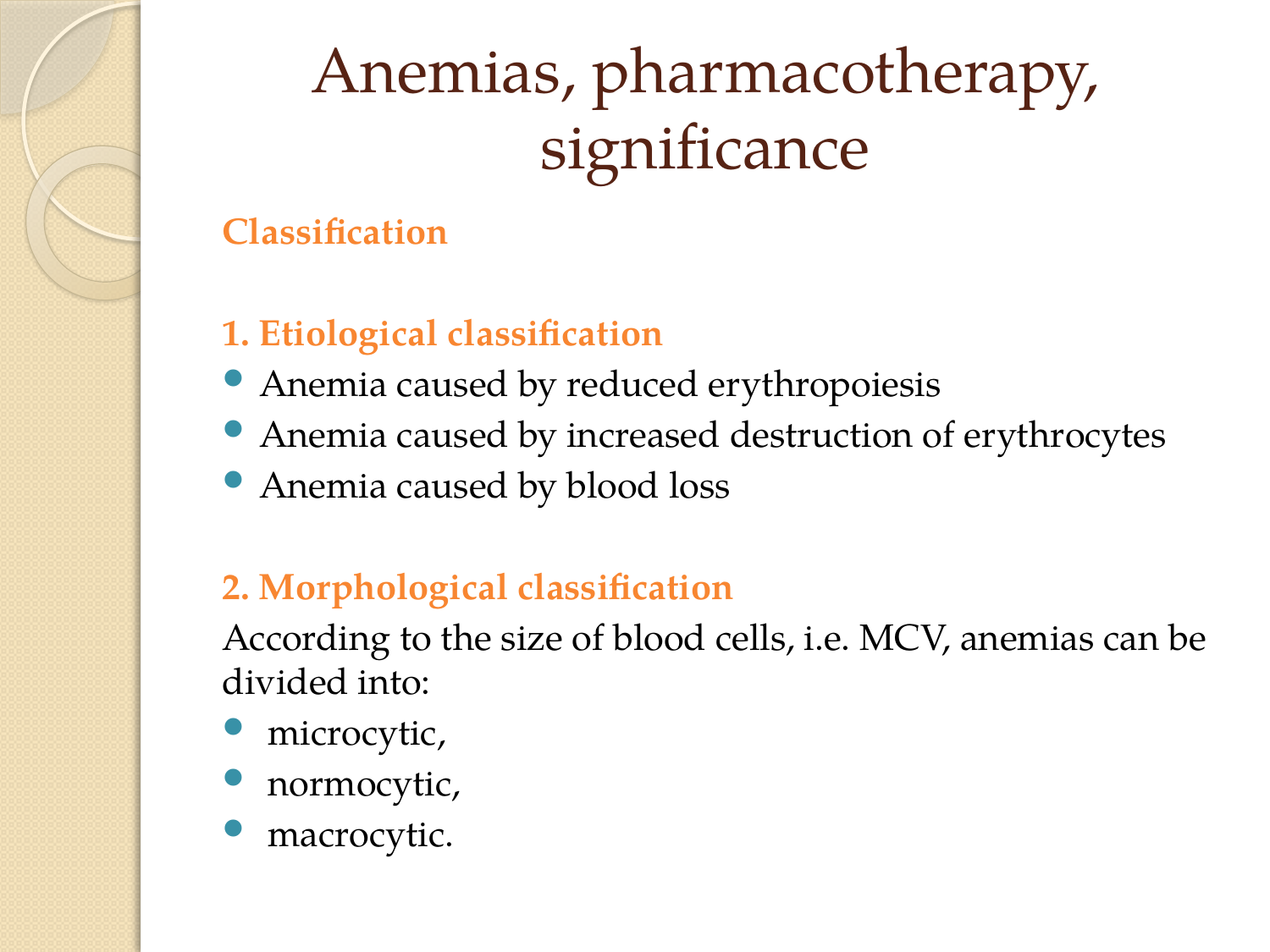

# Anemias, pharmacotherapy, significance
Classification

1. Etiological classification
Anemia caused by reduced erythropoiesis
Anemia caused by increased destruction of erythrocytes
Anemia caused by blood loss

2. Morphological classification
According to the size of blood cells, i.e. MCV, anemias can be divided into:
 microcytic,
 normocytic,
 macrocytic.